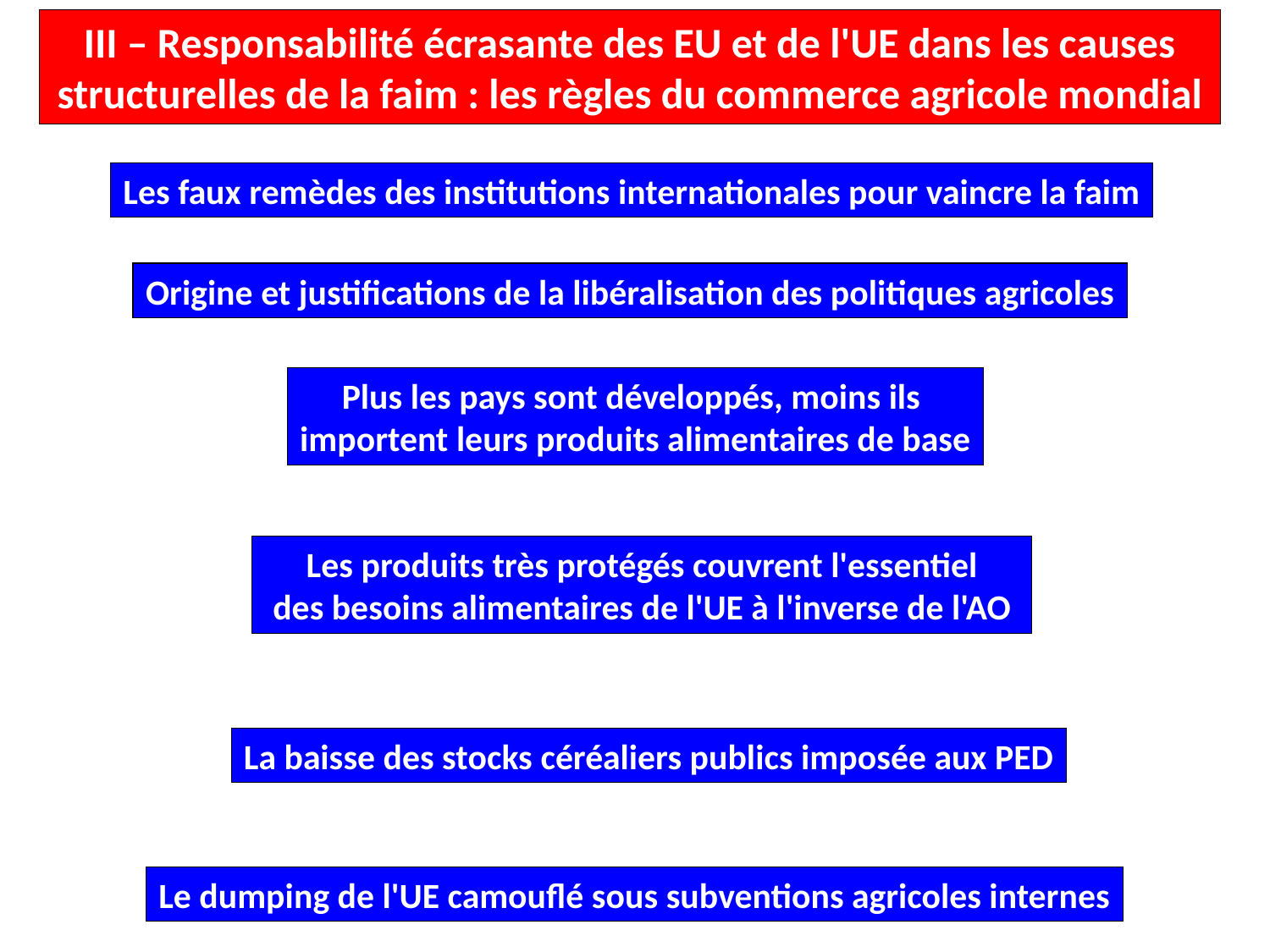

III – Responsabilité écrasante des EU et de l'UE dans les causes structurelles de la faim : les règles du commerce agricole mondial
Les faux remèdes des institutions internationales pour vaincre la faim
Origine et justifications de la libéralisation des politiques agricoles
Plus les pays sont développés, moins ils
importent leurs produits alimentaires de base
Les produits très protégés couvrent l'essentiel
 des besoins alimentaires de l'UE à l'inverse de l'AO
La baisse des stocks céréaliers publics imposée aux PED
Le dumping de l'UE camouflé sous subventions agricoles internes